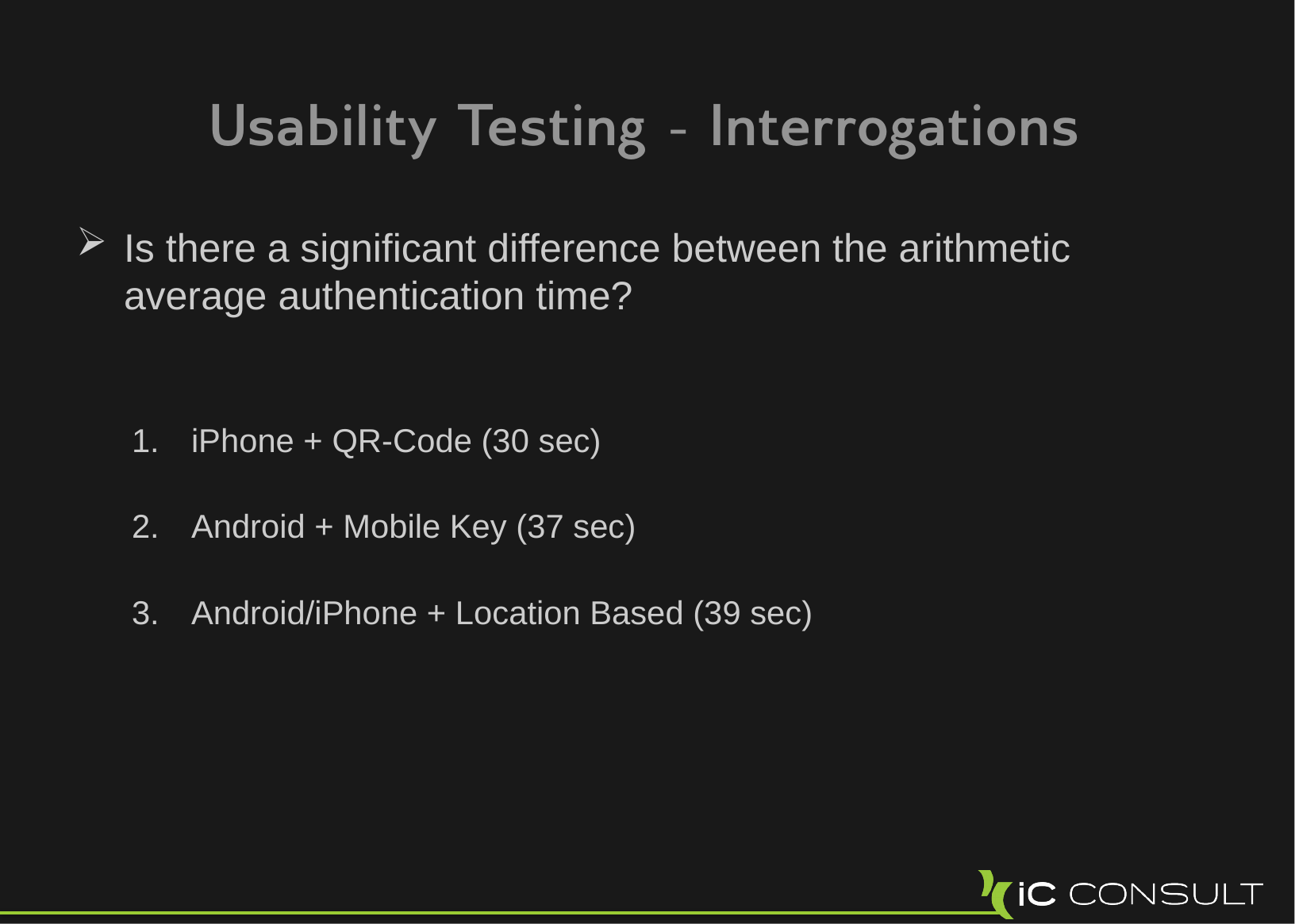

# Usability Testing - Interrogations
Is there a significant difference between the arithmetic average authentication time?

iPhone + QR-Code (30 sec)
Android + Mobile Key (37 sec)
Android/iPhone + Location Based (39 sec)